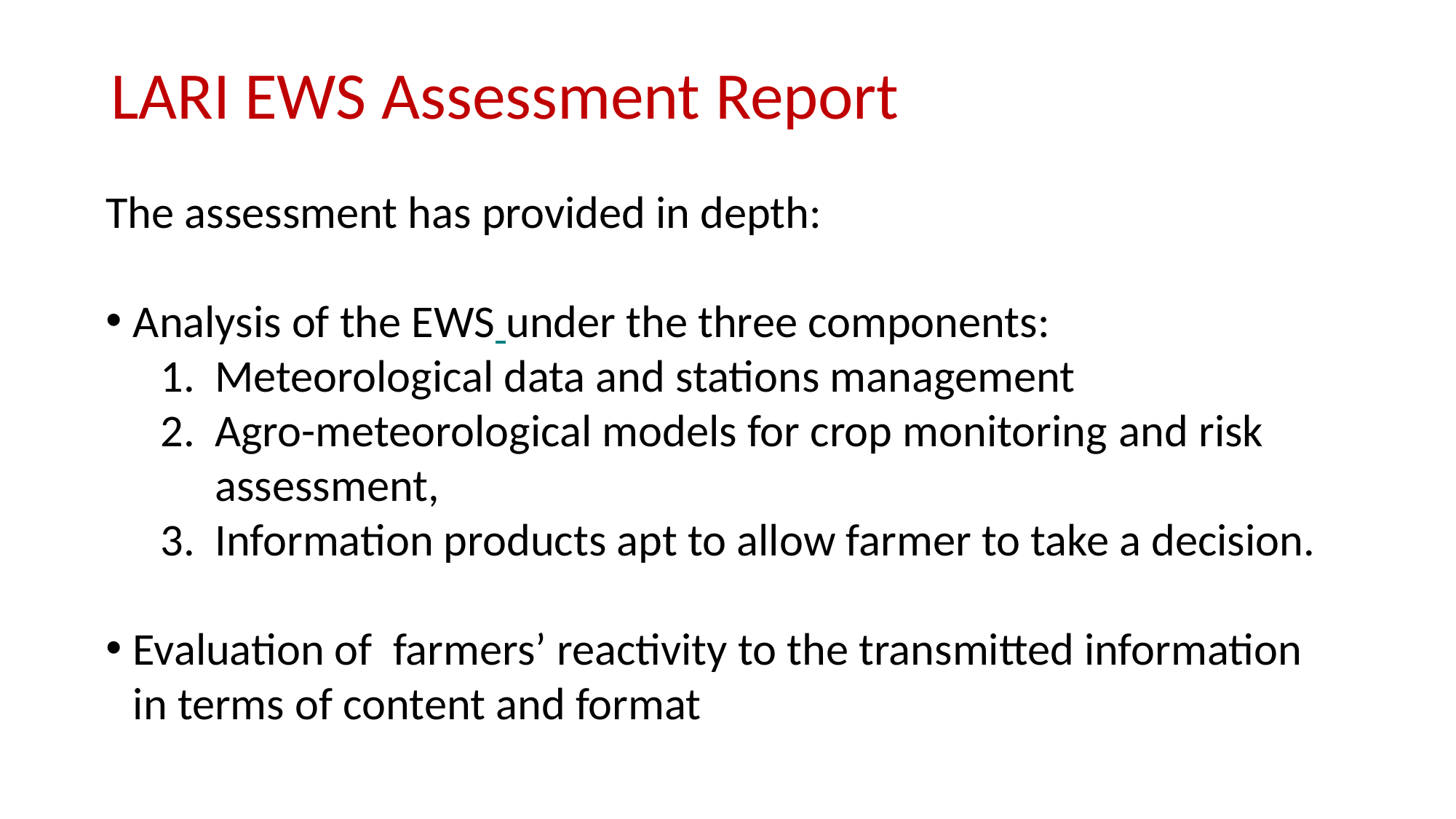

# LARI EWS Assessment Report
The assessment has provided in depth:

Analysis of the EWS under the three components:
Meteorological data and stations management
Agro-meteorological models for crop monitoring and risk assessment,
Information products apt to allow farmer to take a decision.

Evaluation of  farmers’ reactivity to the transmitted information in terms of content and format